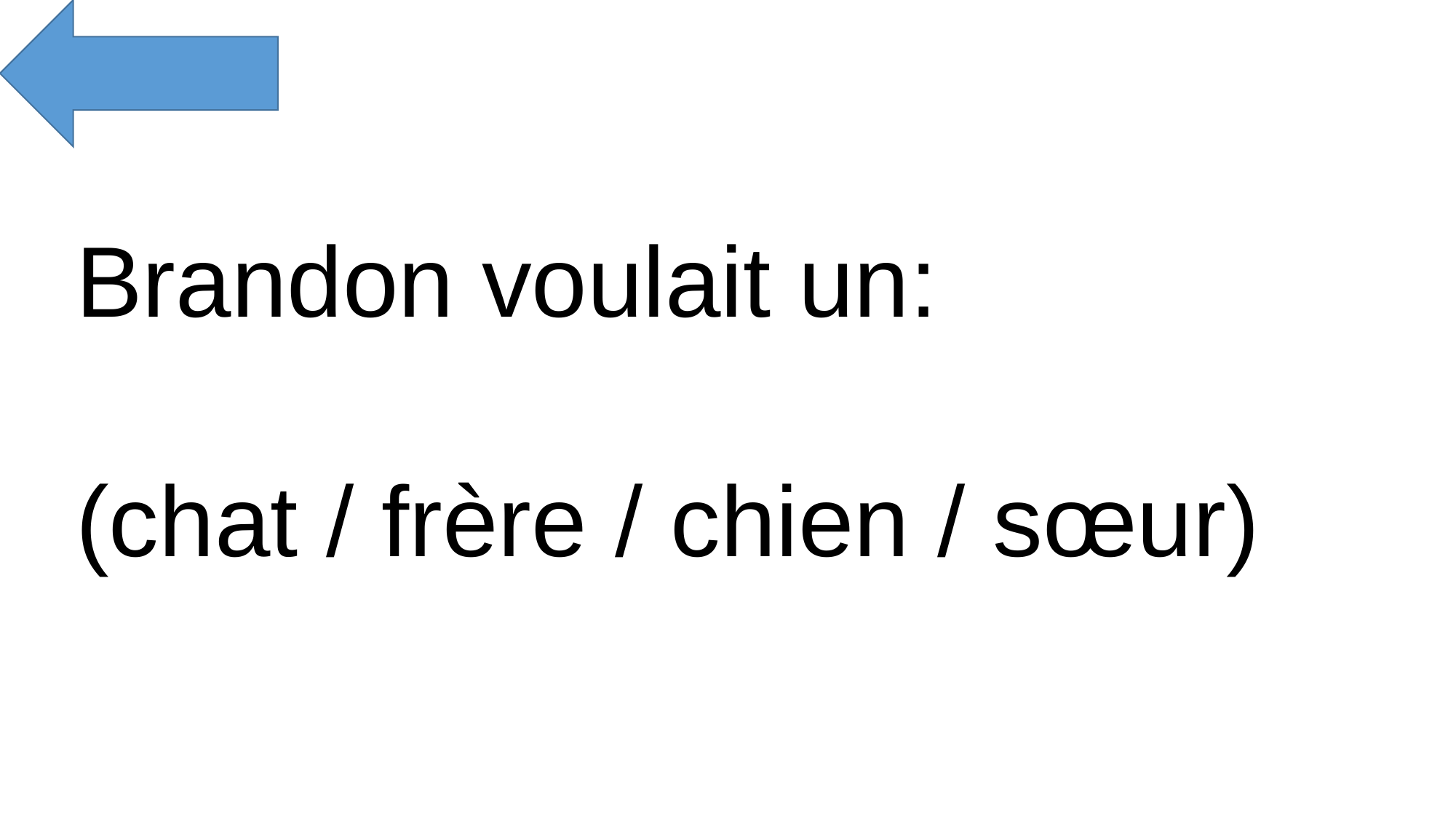

Brandon voulait un:

(chat / frère / chien / sœur)